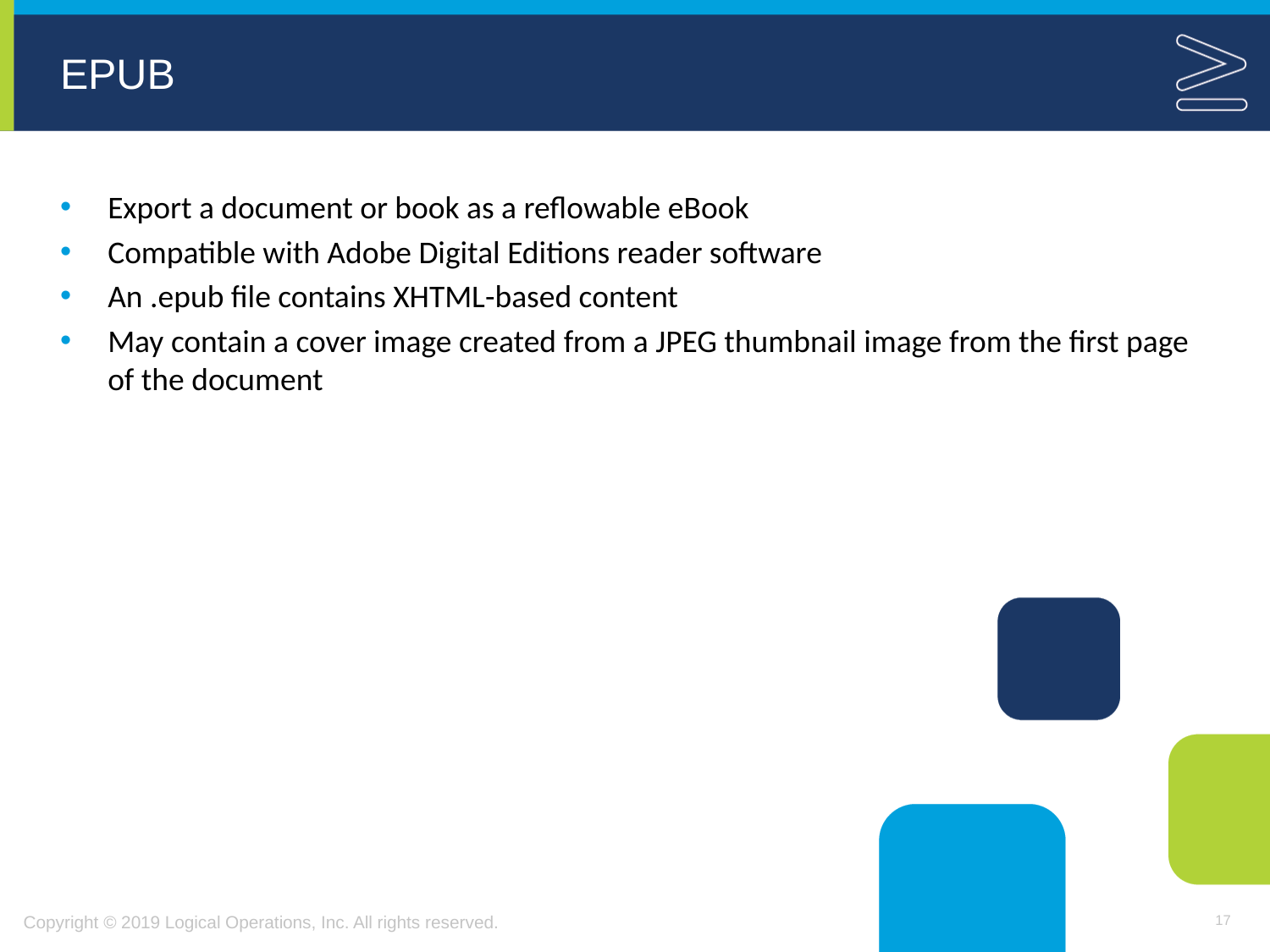

# EPUB
Export a document or book as a reflowable eBook
Compatible with Adobe Digital Editions reader software
An .epub file contains XHTML-based content
May contain a cover image created from a JPEG thumbnail image from the first page of the document
17